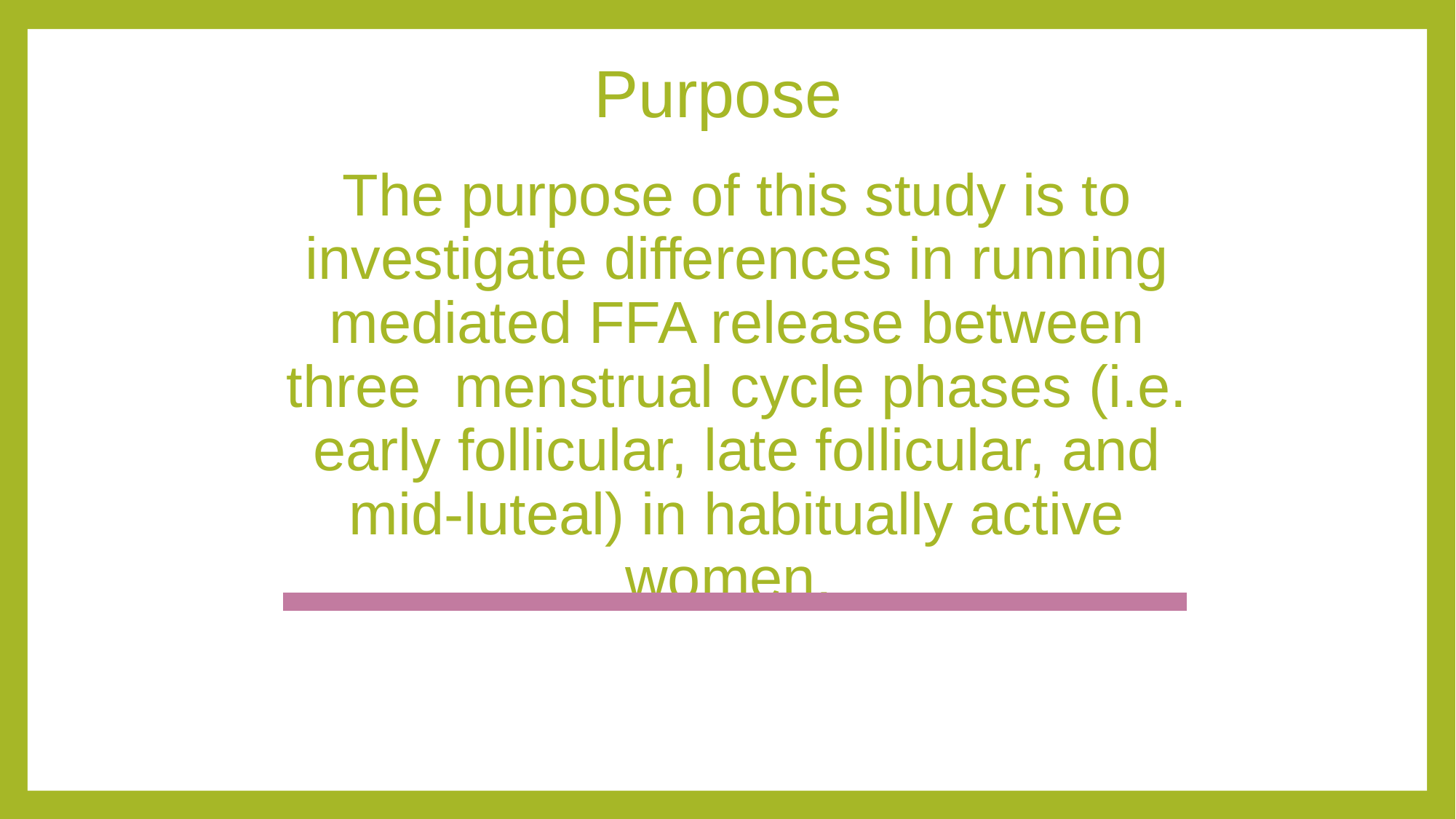

Purpose
The purpose of this study is to investigate differences in running mediated FFA release between three  menstrual cycle phases (i.e. early follicular, late follicular, and mid-luteal) in habitually active women.